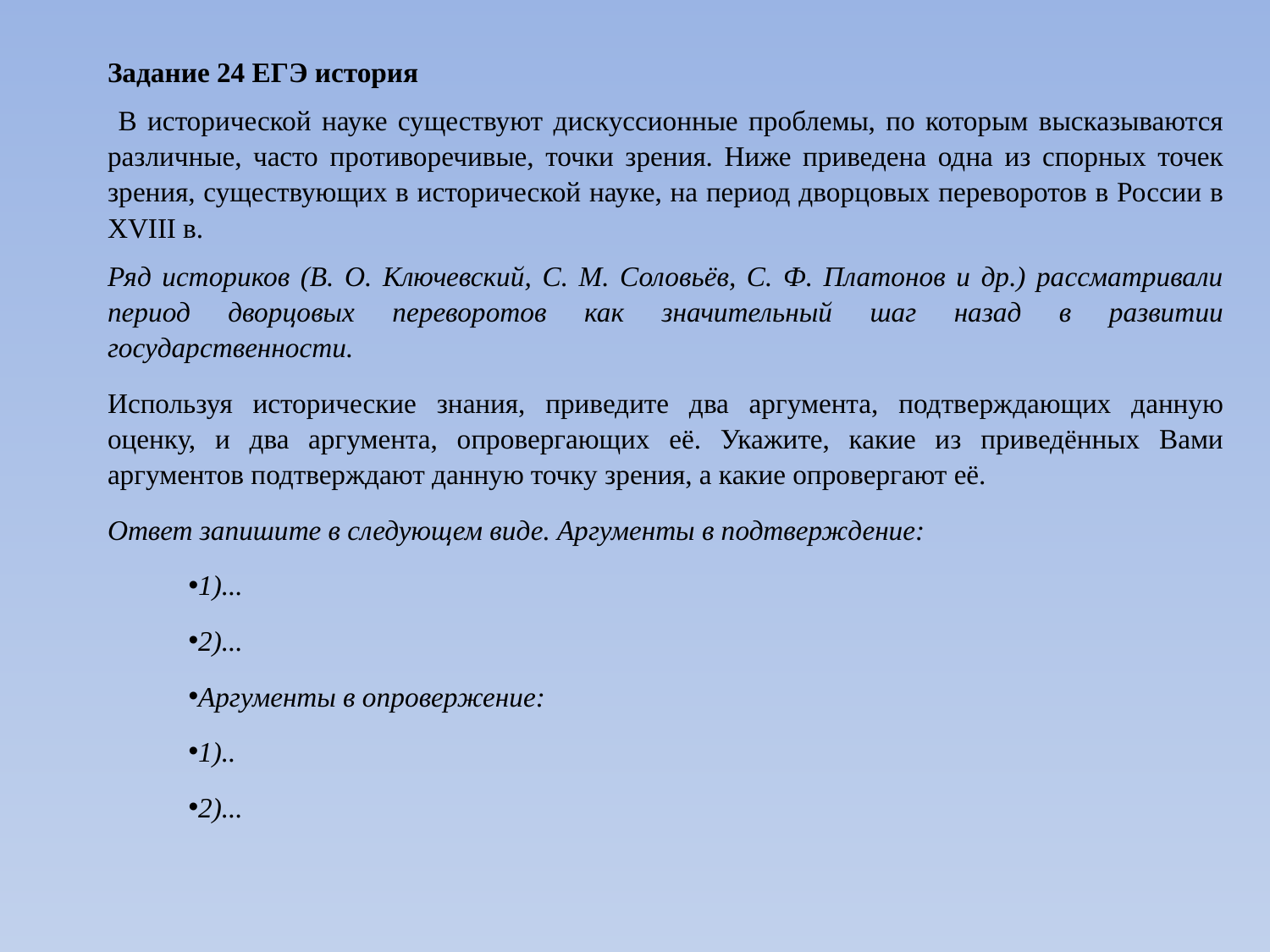

Задание 24 ЕГЭ история
 В исторической науке существуют дискуссионные проблемы, по которым высказываются различные, часто противоречивые, точки зрения. Ниже приведена одна из спорных точек зрения, существующих в исторической науке, на период дворцовых переворотов в России в XVIII в.
Ряд историков (В. О. Ключевский, С. М. Соловьёв, С. Ф. Платонов и др.) рассматривали период дворцовых переворотов как значительный шаг назад в развитии государственности.
Используя исторические знания, приведите два аргумента, подтверждающих данную оценку, и два аргумента, опровергающих её. Укажите, какие из приведённых Вами аргументов подтверждают данную точку зрения, а какие опровергают её.
Ответ запишите в следующем виде. Аргументы в подтверждение:
1)...
2)...
Аргументы в опровержение:
1)..
2)...